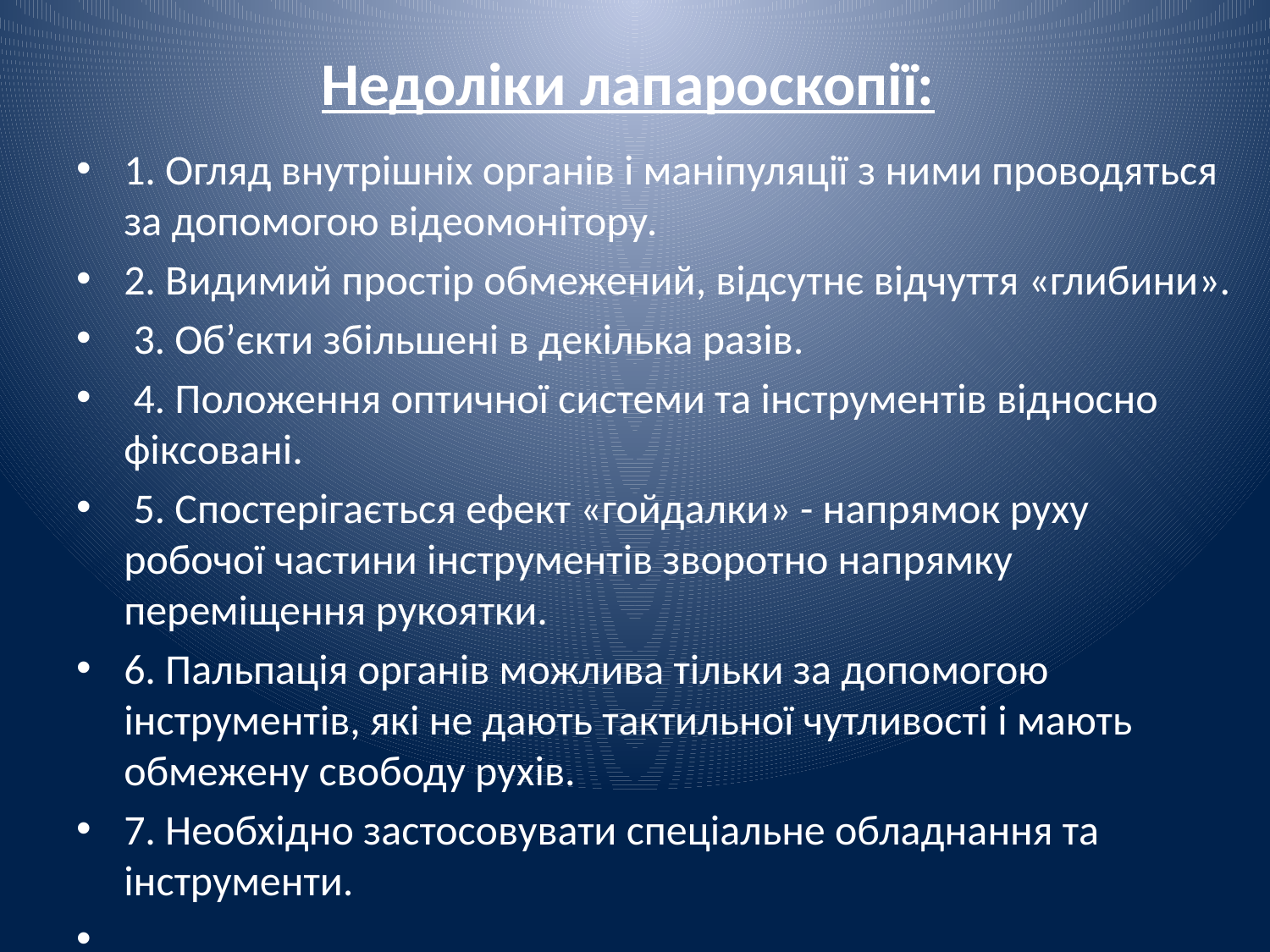

# Недоліки лапароскопії:
1. Огляд внутрішніх органів і маніпуляції з ними проводяться за допомогою відеомонітору.
2. Видимий простір обмежений, відсутнє відчуття «глибини».
 3. Об’єкти збільшені в декілька разів.
 4. Положення оптичної системи та інструментів відносно фіксовані.
 5. Спостерігається ефект «гойдалки» - напрямок руху робочої частини інструментів зворотно напрямку переміщення рукоятки.
6. Пальпація органів можлива тільки за допомогою інструментів, які не дають тактильної чутливості і мають обмежену свободу рухів.
7. Необхідно застосовувати спеціальне обладнання та інструменти.